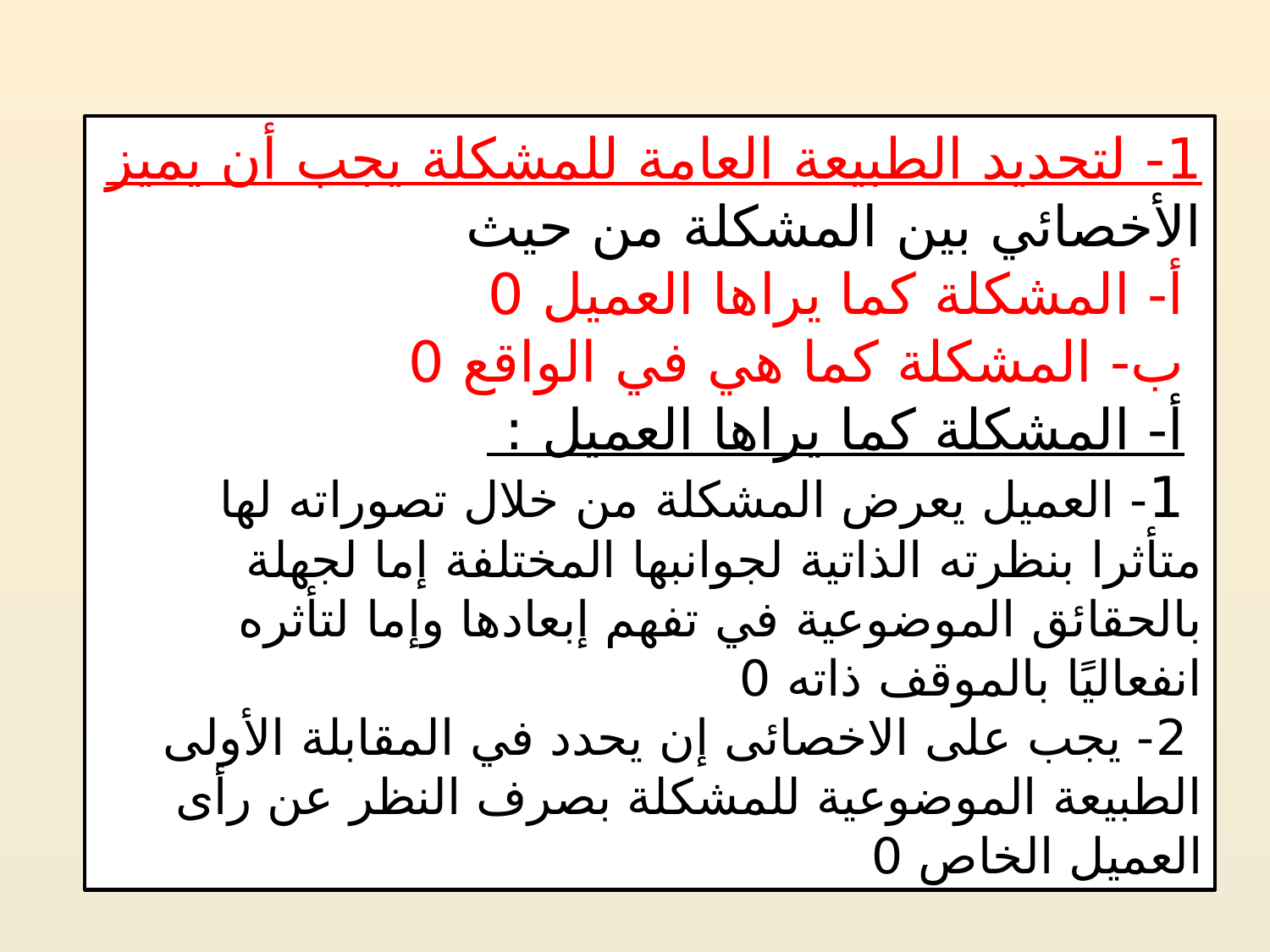

1- لتحديد الطبيعة العامة للمشكلة يجب أن يميز الأخصائي بين المشكلة من حيث
 أ- المشكلة كما يراها العميل 0
 ب- المشكلة كما هي في الواقع 0
 أ- المشكلة كما يراها العميل :
 1- العميل يعرض المشكلة من خلال تصوراته لها متأثرا بنظرته الذاتية لجوانبها المختلفة إما لجهلة بالحقائق الموضوعية في تفهم إبعادها وإما لتأثره انفعاليًا بالموقف ذاته 0
 2- يجب على الاخصائى إن يحدد في المقابلة الأولى الطبيعة الموضوعية للمشكلة بصرف النظر عن رأى العميل الخاص 0